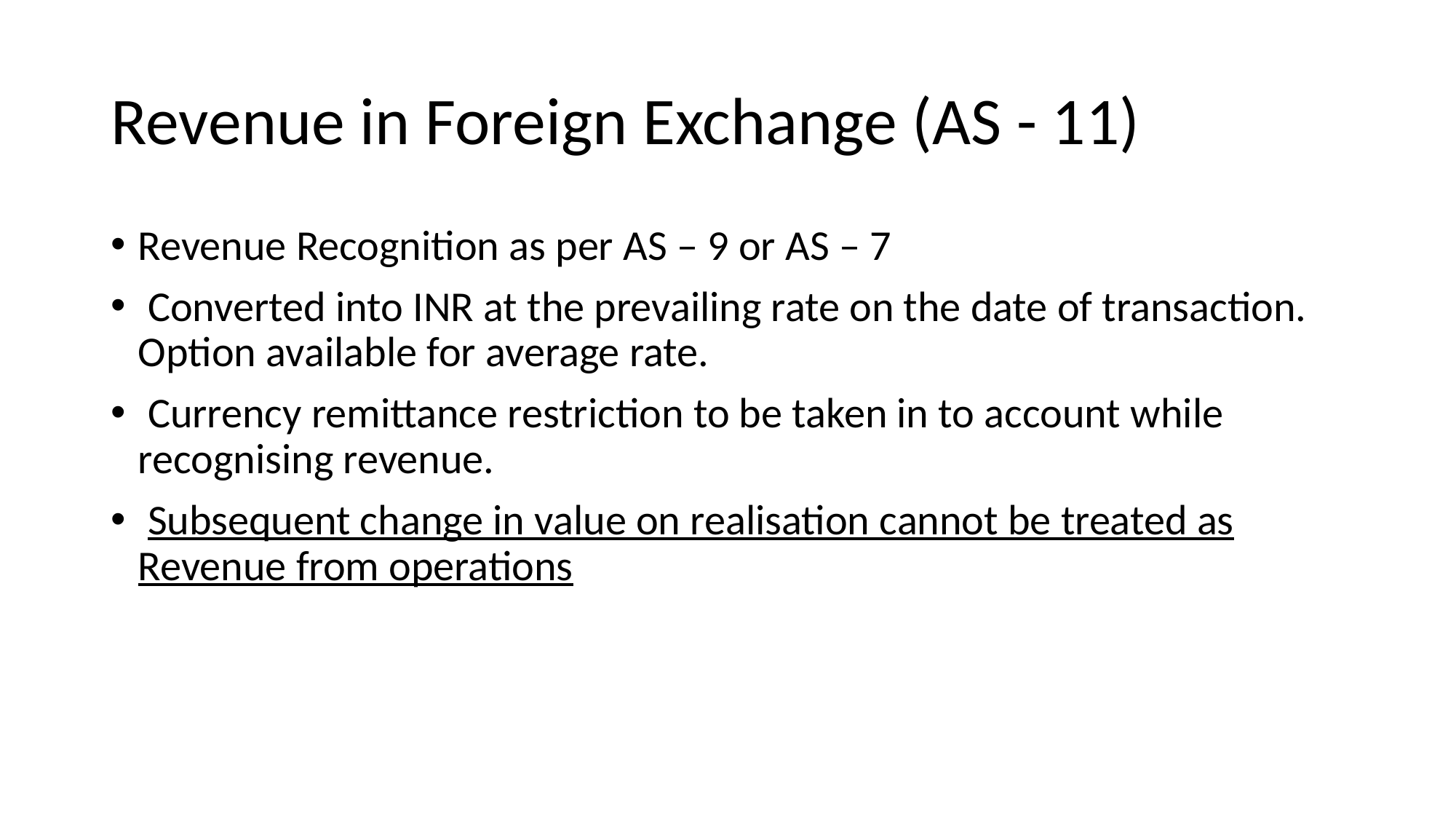

# Revenue in Foreign Exchange (AS - 11)
Revenue Recognition as per AS – 9 or AS – 7
 Converted into INR at the prevailing rate on the date of transaction. Option available for average rate.
 Currency remittance restriction to be taken in to account while recognising revenue.
 Subsequent change in value on realisation cannot be treated as Revenue from operations